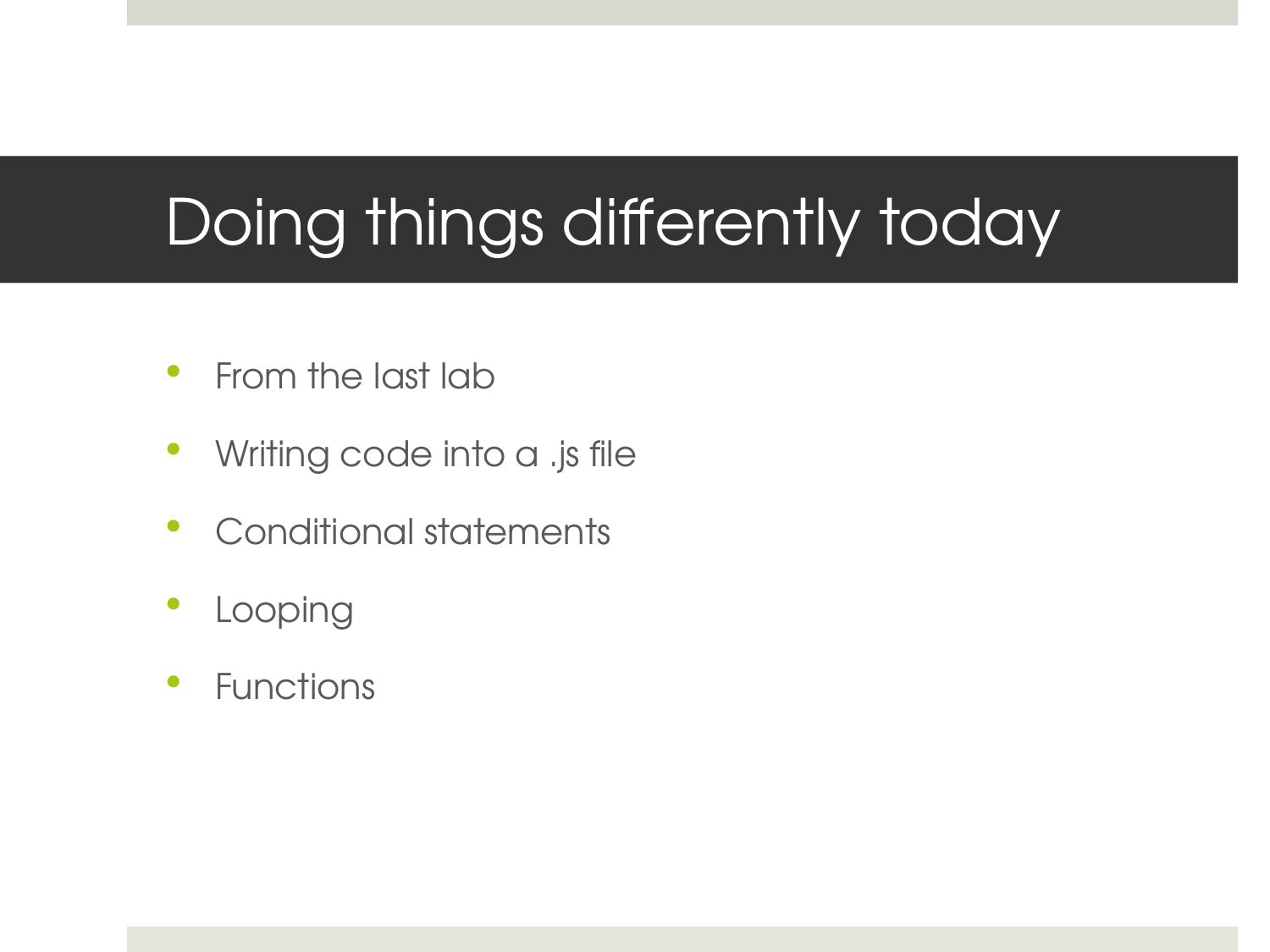

# Doing things differently today
From the last lab
Writing code into a .js file
Conditional statements
Looping
Functions